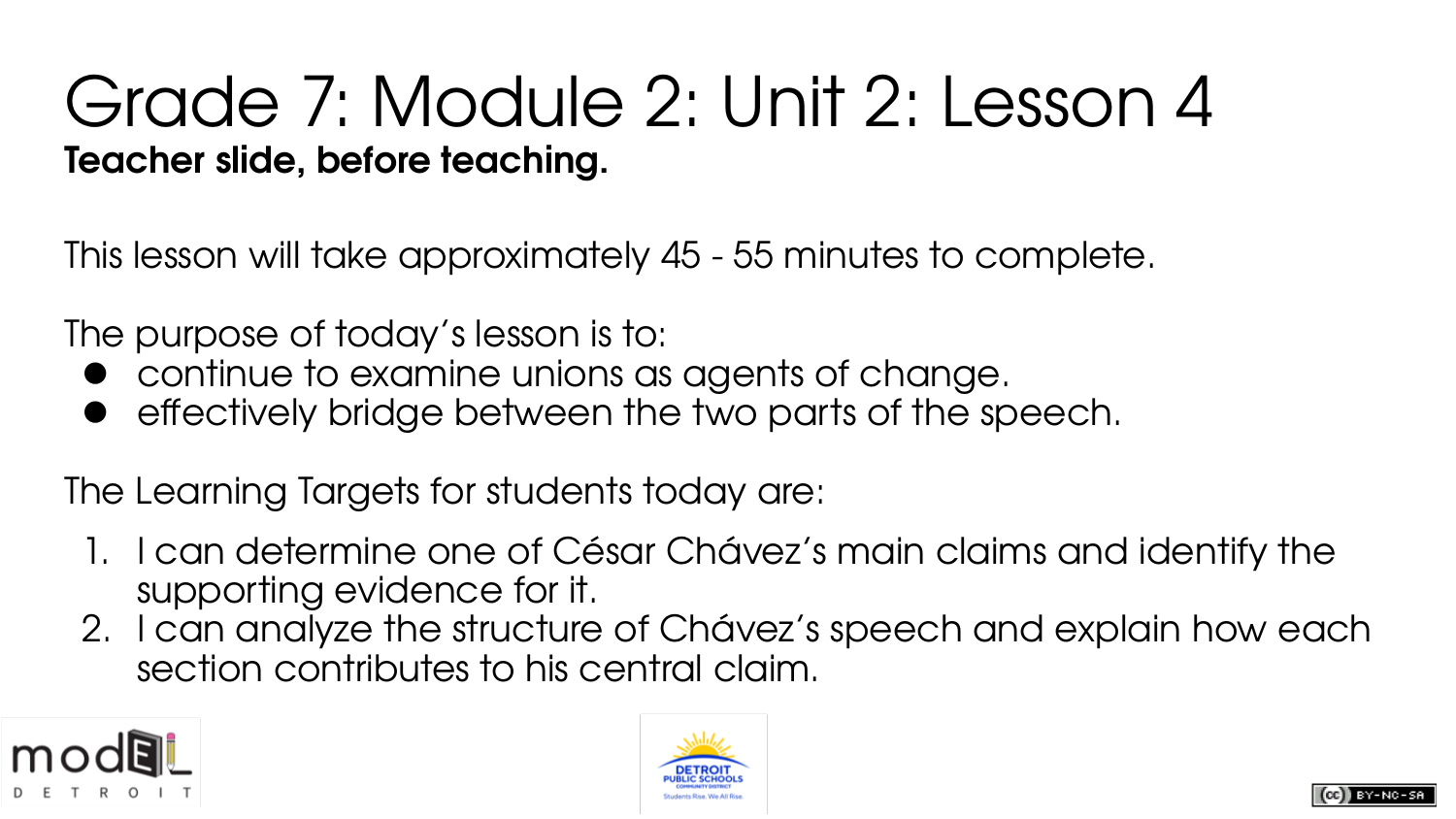

# Grade 7: Module 2: Unit 2: Lesson 4
Teacher slide, before teaching.
This lesson will take approximately 45 - 55 minutes to complete.

The purpose of today’s lesson is to:
continue to examine unions as agents of change.
effectively bridge between the two parts of the speech.

The Learning Targets for students today are:
I can determine one of César Chávez’s main claims and identify the supporting evidence for it.
I can analyze the structure of Chávez’s speech and explain how each section contributes to his central claim.